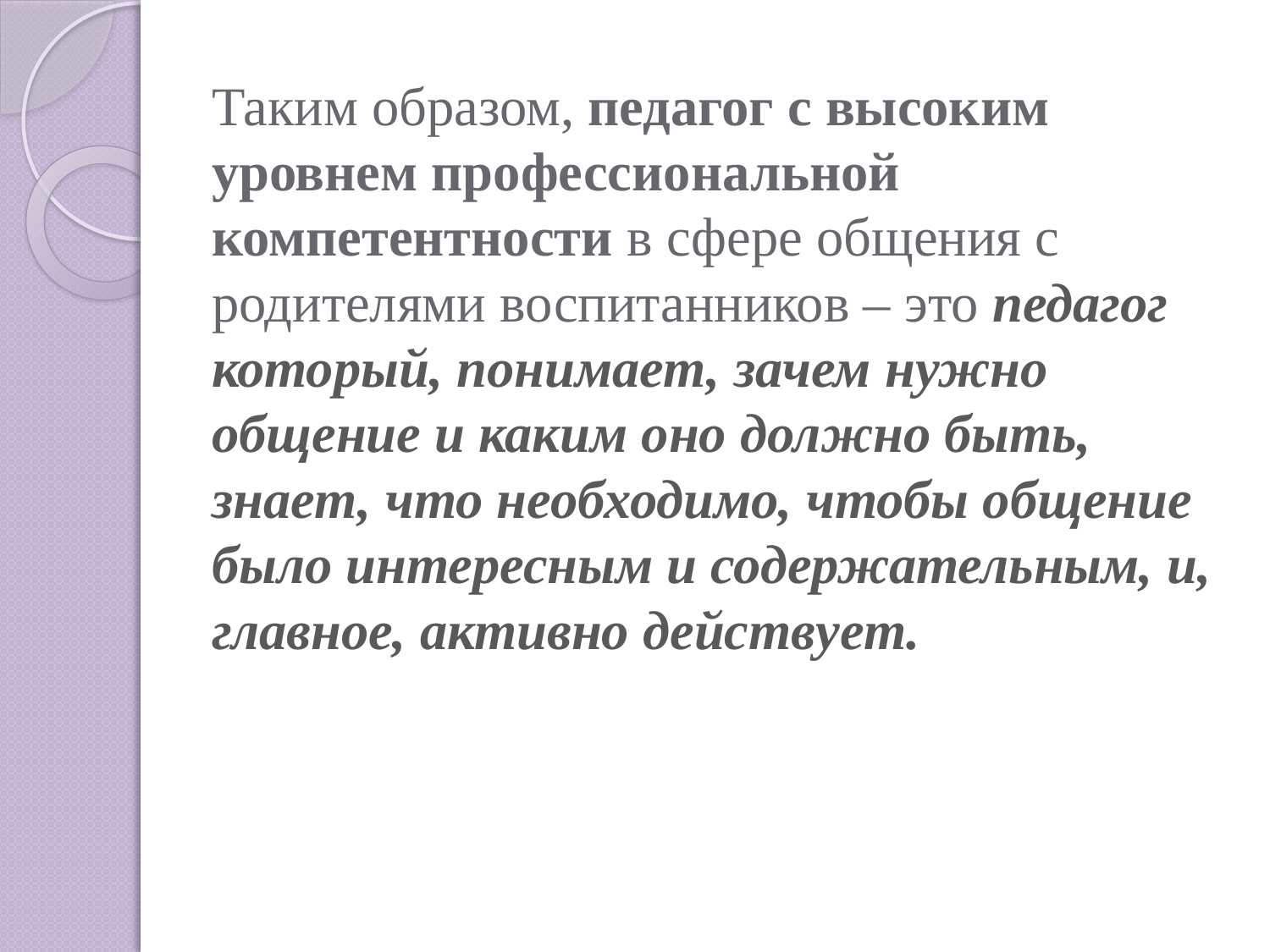

# Таким образом, педагог с высоким уровнем профессиональной компетентности в сфере общения с родителями воспитанников – это педагог который, понимает, зачем нужно общение и каким оно должно быть, знает, что необходимо, чтобы общение было интересным и содержательным, и, главное, активно действует.